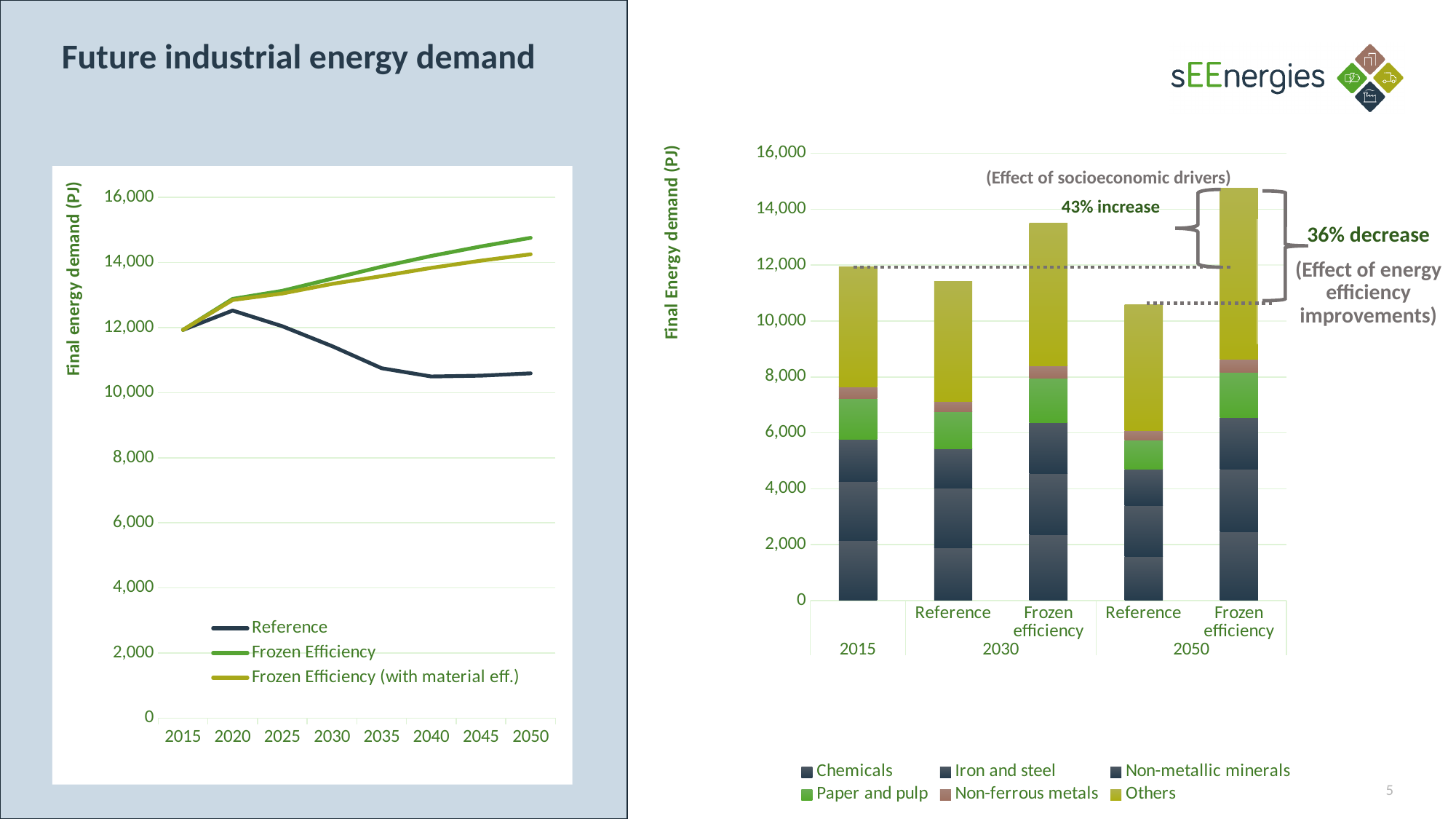

# Future industrial energy demand

### Chart

| Category | Chemicals | Iron and steel | Non-metallic minerals | Paper and pulp | Non-ferrous metals | Others |
|---|---|---|---|---|---|---|
|  | 2134.046171958196 | 2113.2623430743647 | 1519.9468858377595 | 1468.4618896884647 | 413.968170489606 | 4279.059880669586 |
| Reference | 1874.1390856703097 | 2150.93764138357 | 1395.5343411980348 | 1332.9847617233236 | 360.53967860336866 | 4317.812325275886 |
| Frozen efficiency | 2350.0404788293504 | 2193.820264350908 | 1830.2737964748692 | 1590.729115032257 | 446.70444328922395 | 5090.223674826554 |
| Reference | 1571.5674721311268 | 1826.7906739285309 | 1293.9920966898287 | 1039.8810958769607 | 342.8383115767734 | 4518.937802914406 |
| Frozen efficiency | 2466.134613254645 | 2225.491157903672 | 1866.3411738858113 | 1620.2068809919951 | 445.41444502556817 | 6134.772296237674 |
(Effect of socioeconomic drivers)
43% increase

### Chart

| Category | Reference | Frozen Efficiency | Frozen Efficiency (with material eff.) |
|---|---|---|---|
| 2015 | 11928.745341717975 | 11928.745341717975 | 11928.745341717975 |
| 2020 | 12523.588112362486 | 12881.824153819642 | 12847.575030055594 |
| 2025 | 12041.647027801555 | 13131.100669745372 | 13047.836024390217 |
| 2030 | 11431.947833854492 | 13501.791772803159 | 13342.51476977966 |
| 2035 | 10750.6009638185 | 13871.149798977292 | 13581.130574333716 |
| 2040 | 10496.84475930554 | 14202.054365105718 | 13835.476846835096 |
| 2045 | 10522.26949066419 | 14494.104857141243 | 14056.810350796011 |
| 2050 | 10594.007453117629 | 14758.360567299367 | 14251.984382518755 |
36% decrease
(Effect of energy efficiency improvements)
5